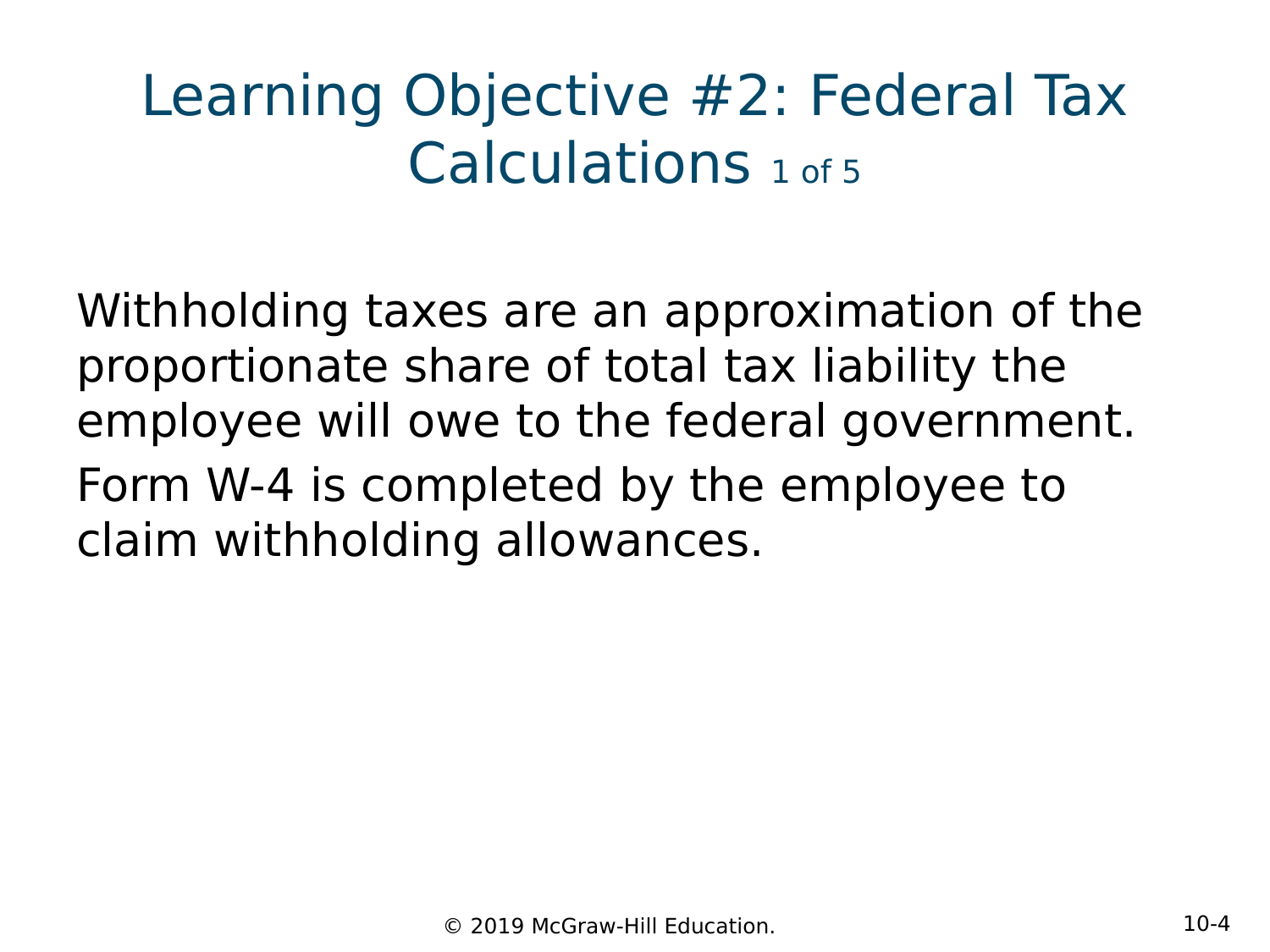

# Learning Objective #2: Federal Tax Calculations 1 of 5
Withholding taxes are an approximation of the proportionate share of total tax liability the employee will owe to the federal government.
Form W-4 is completed by the employee to claim withholding allowances.